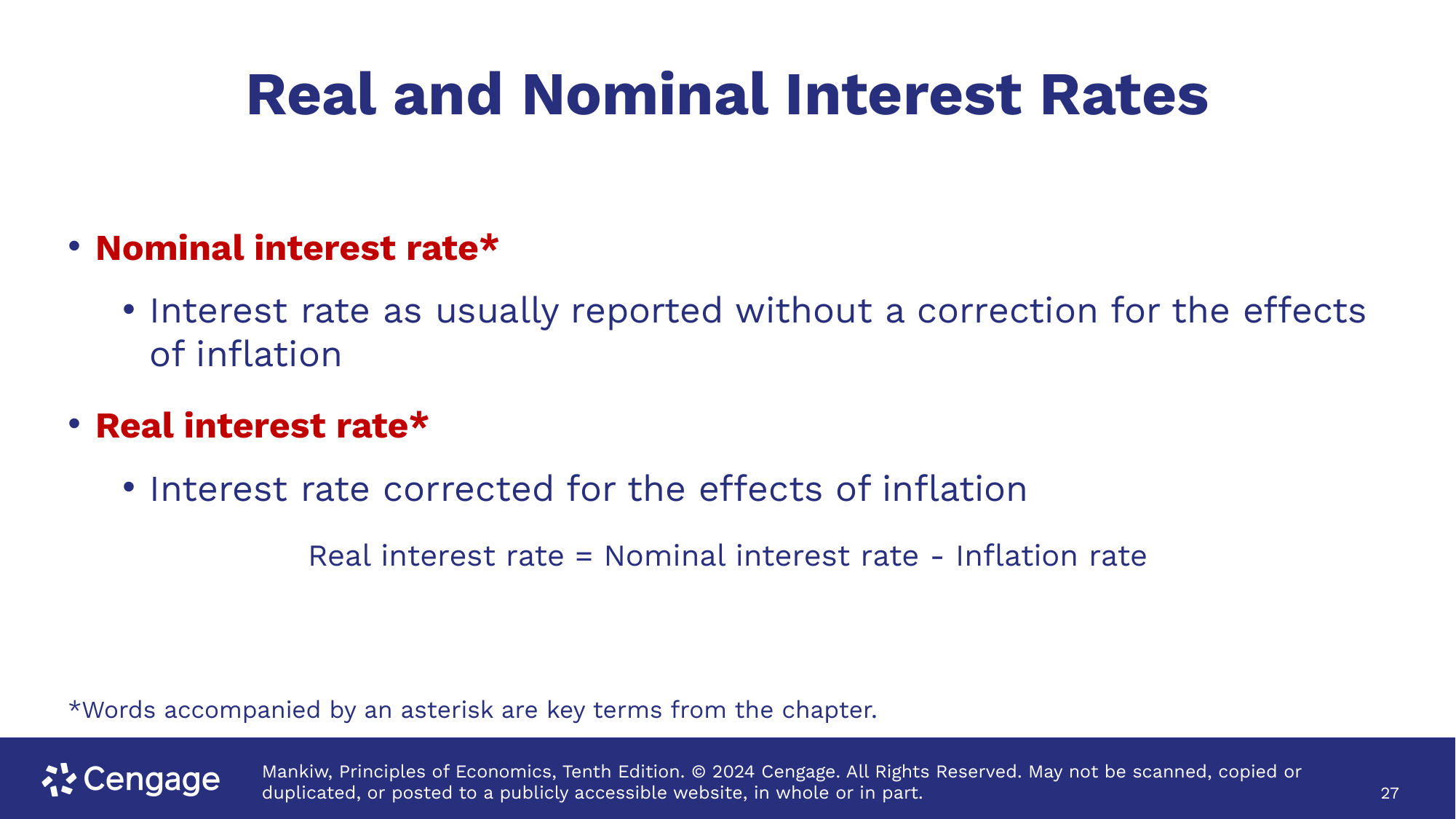

# Real and Nominal Interest Rates
Nominal interest rate*
Interest rate as usually reported without a correction for the effects of inflation
Real interest rate*
Interest rate corrected for the effects of inflation
Real interest rate = Nominal interest rate - Inflation rate
*Words accompanied by an asterisk are key terms from the chapter.